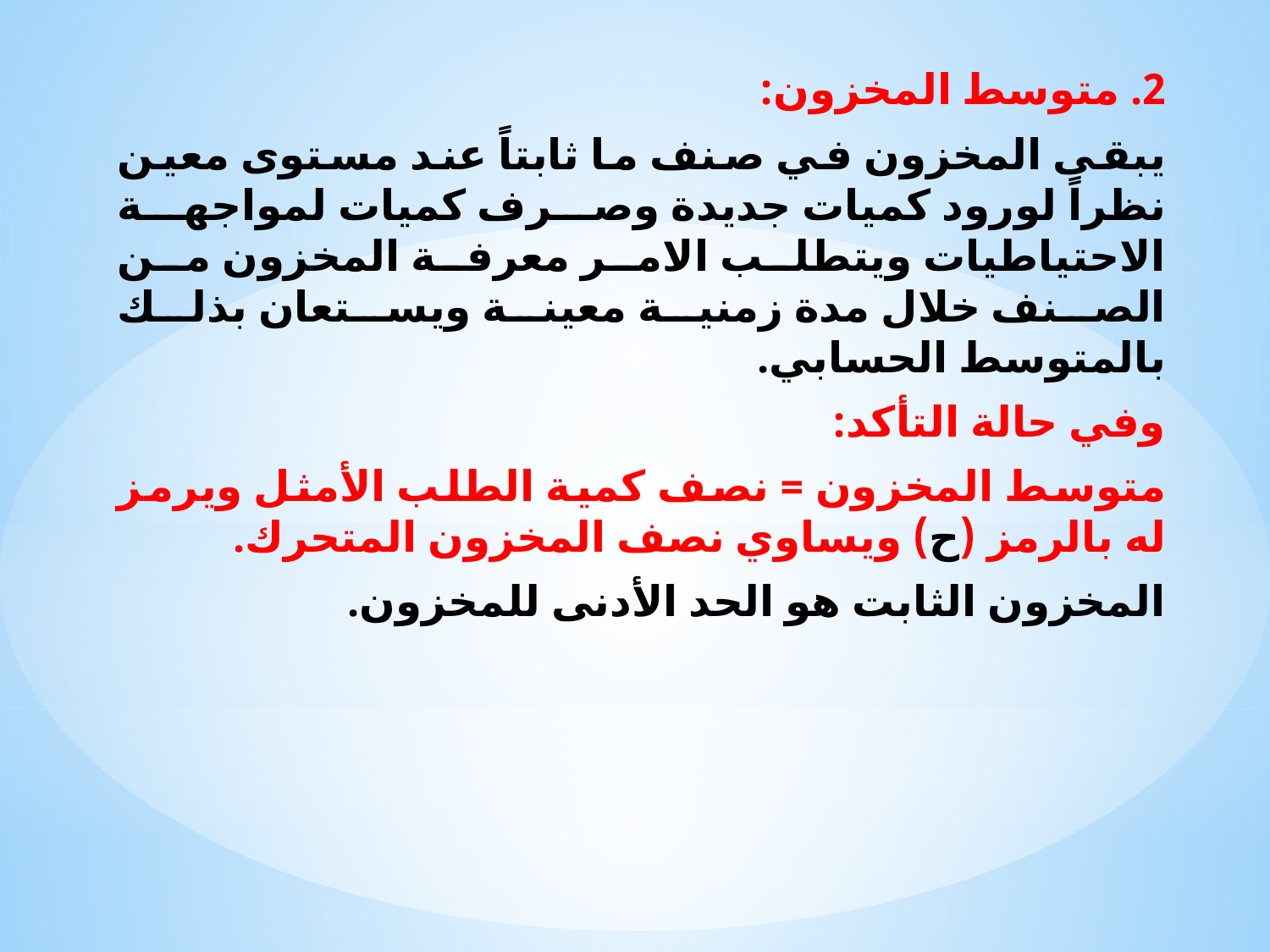

2. متوسط المخزون:
يبقى المخزون في صنف ما ثابتاً عند مستوى معين نظراً لورود كميات جديدة وصرف كميات لمواجهة الاحتياطيات ويتطلب الامر معرفة المخزون من الصنف خلال مدة زمنية معينة ويستعان بذلك بالمتوسط الحسابي.
وفي حالة التأكد:
متوسط المخزون = نصف كمية الطلب الأمثل ويرمز له بالرمز (ح) ويساوي نصف المخزون المتحرك.
المخزون الثابت هو الحد الأدنى للمخزون.
#